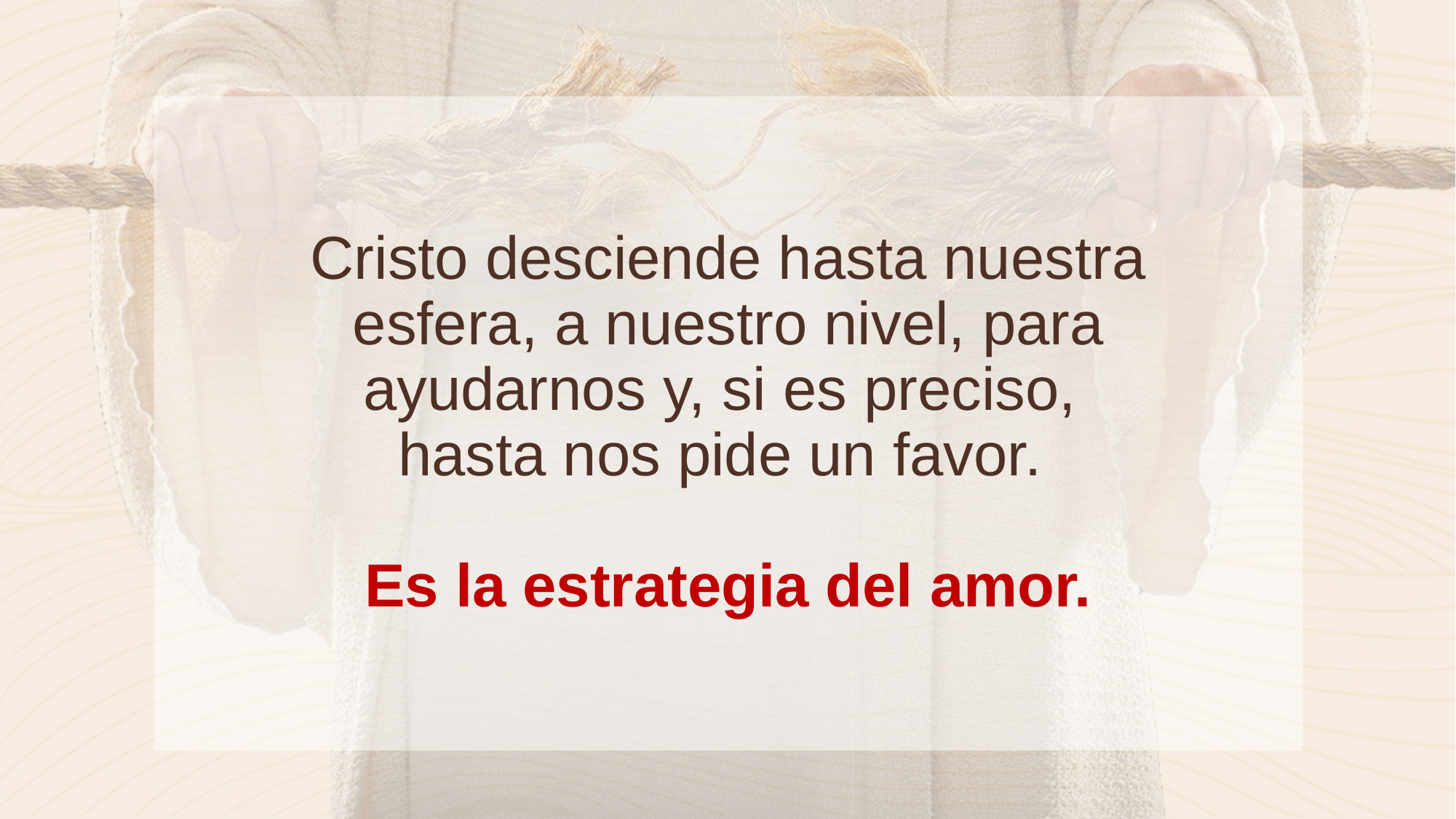

Cristo desciende hasta nuestra esfera, a nuestro nivel, para ayudarnos y, si es preciso,
hasta nos pide un favor.

Es la estrategia del amor.